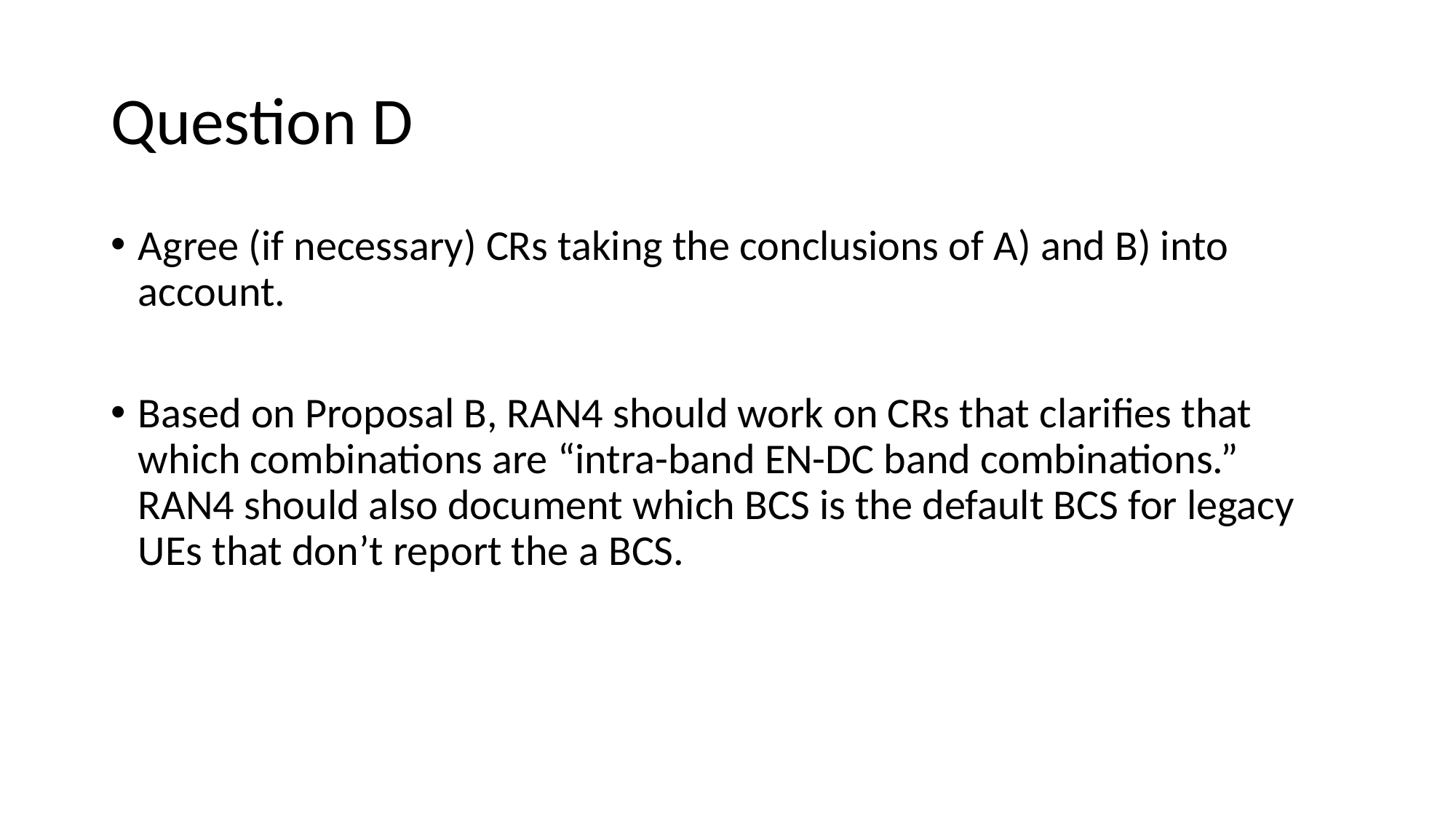

# Question D
Agree (if necessary) CRs taking the conclusions of A) and B) into account.

Based on Proposal B, RAN4 should work on CRs that clarifies that which combinations are “intra-band EN-DC band combinations.” RAN4 should also document which BCS is the default BCS for legacy UEs that don’t report the a BCS.